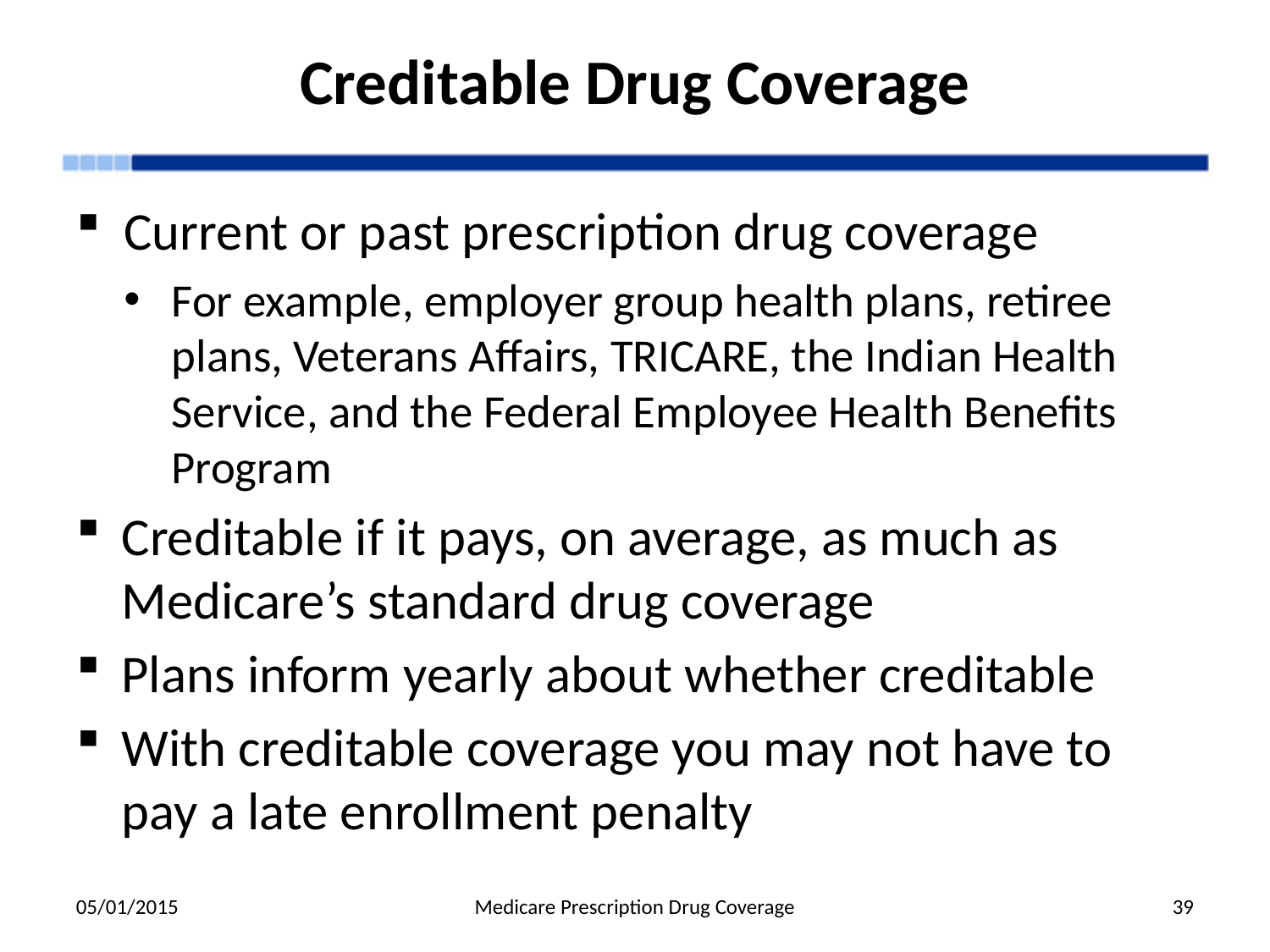

# Creditable Drug Coverage
Current or past prescription drug coverage
For example, employer group health plans, retiree plans, Veterans Affairs, TRICARE, the Indian Health Service, and the Federal Employee Health Benefits Program
Creditable if it pays, on average, as much as Medicare’s standard drug coverage
Plans inform yearly about whether creditable
With creditable coverage you may not have to pay a late enrollment penalty

05/01/2015
Medicare Prescription Drug Coverage
39